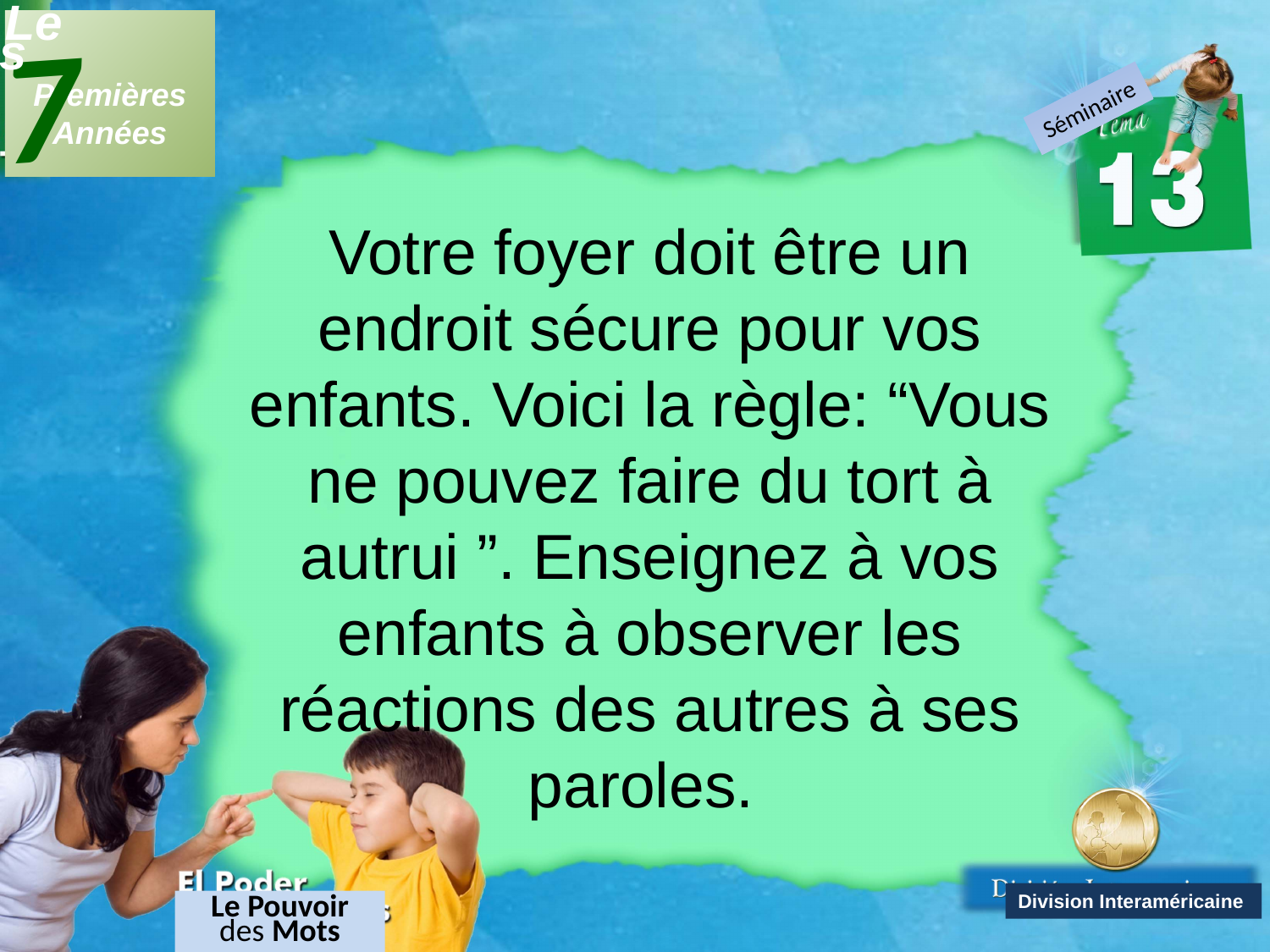

7
Les
         Premières
Années
Séminaire
Votre foyer doit être un endroit sécure pour vos enfants. Voici la règle: “Vous ne pouvez faire du tort à autrui ”. Enseignez à vos enfants à observer les réactions des autres à ses paroles.
Division Interaméricaine
Le Pouvoir des Mots